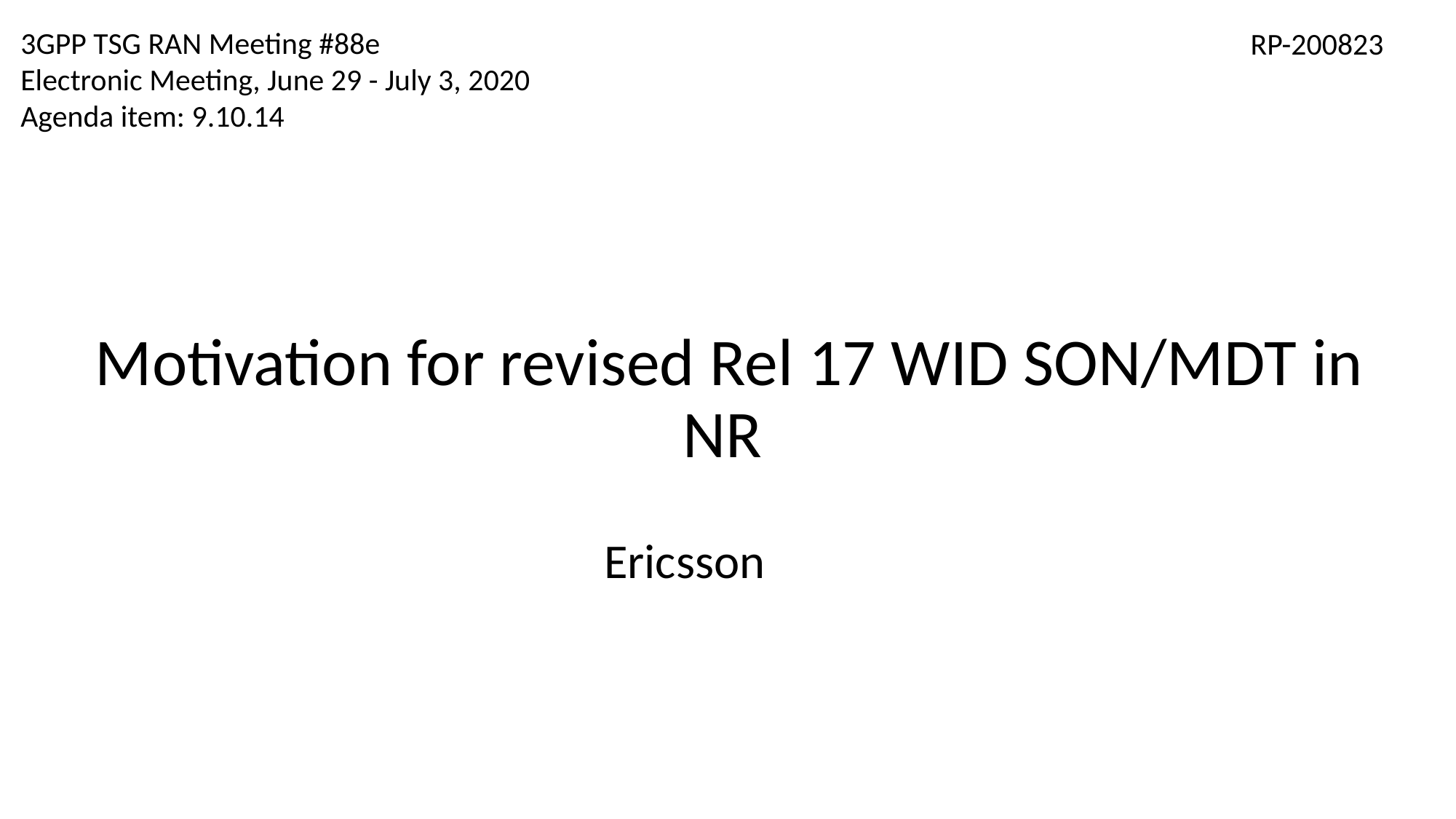

3GPP TSG RAN Meeting #88e
Electronic Meeting, June 29 - July 3, 2020
Agenda item: 9.10.14
RP-200823
# Motivation for revised Rel 17 WID SON/MDT in NR
Ericsson